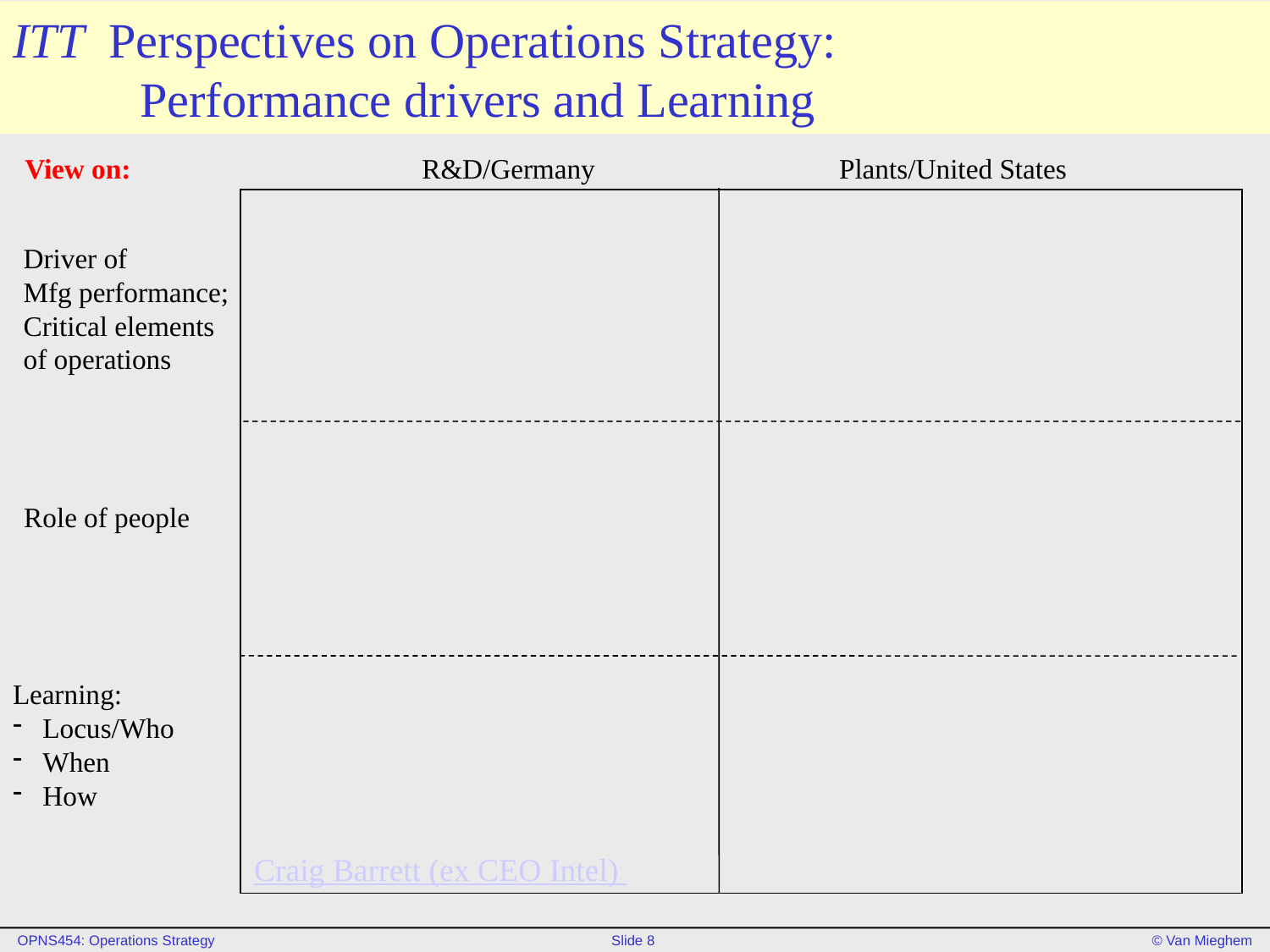

# ITT  Perspectives on Operations Strategy: Performance drivers and Learning
View on:
R&D/Germany
Plants/United States

Driver of
Mfg performance;
Critical elements
of operations

Role of people

Learning:
Locus/Who
When
How
Craig Barrett (ex CEO Intel)